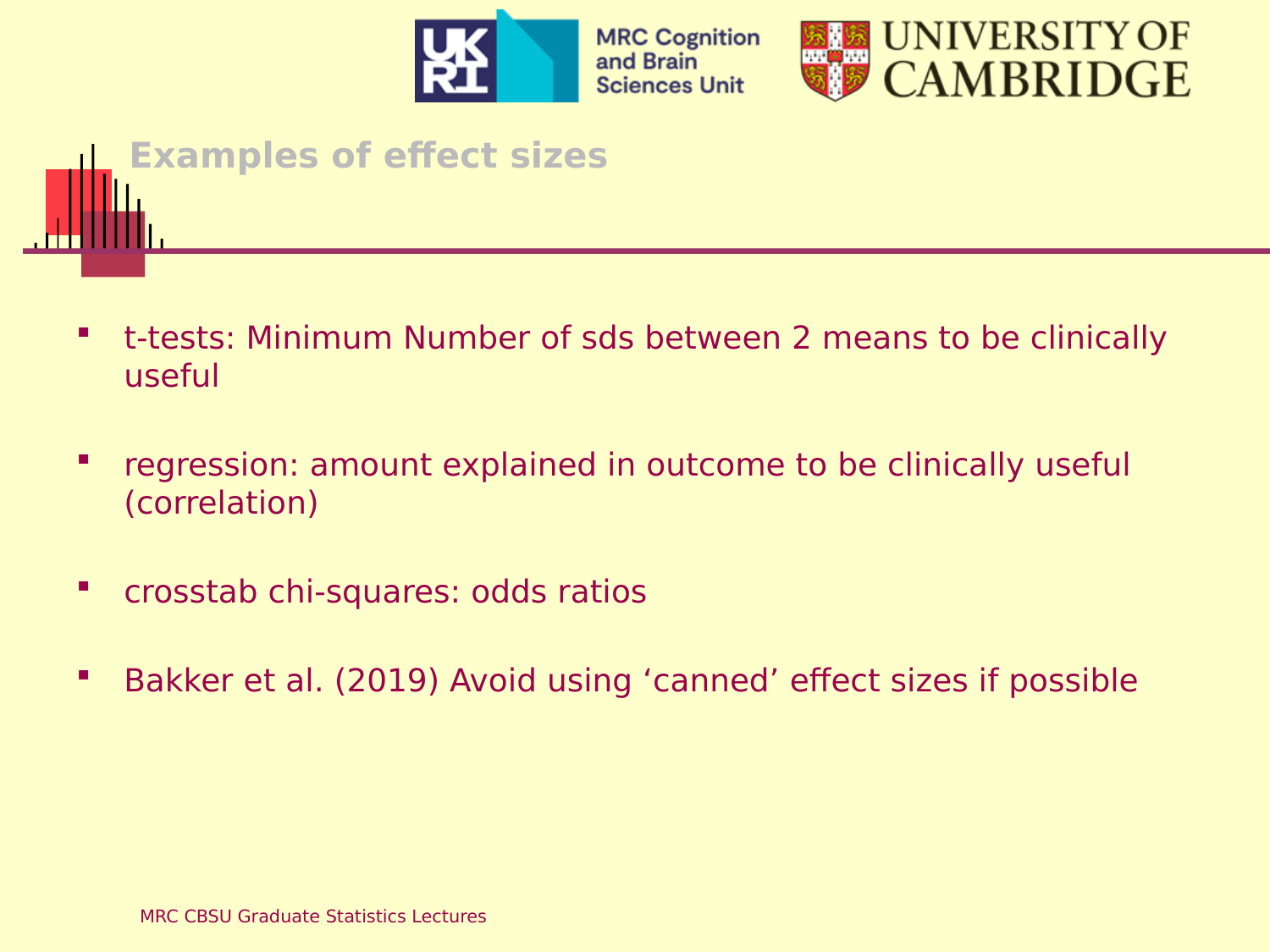

# Examples of effect sizes

t-tests: Minimum Number of sds between 2 means to be clinically useful

regression: amount explained in outcome to be clinically useful (correlation)

crosstab chi-squares: odds ratios

Bakker et al. (2019) Avoid using ‘canned’ effect sizes if possible

MRC CBSU Graduate Statistics Lectures